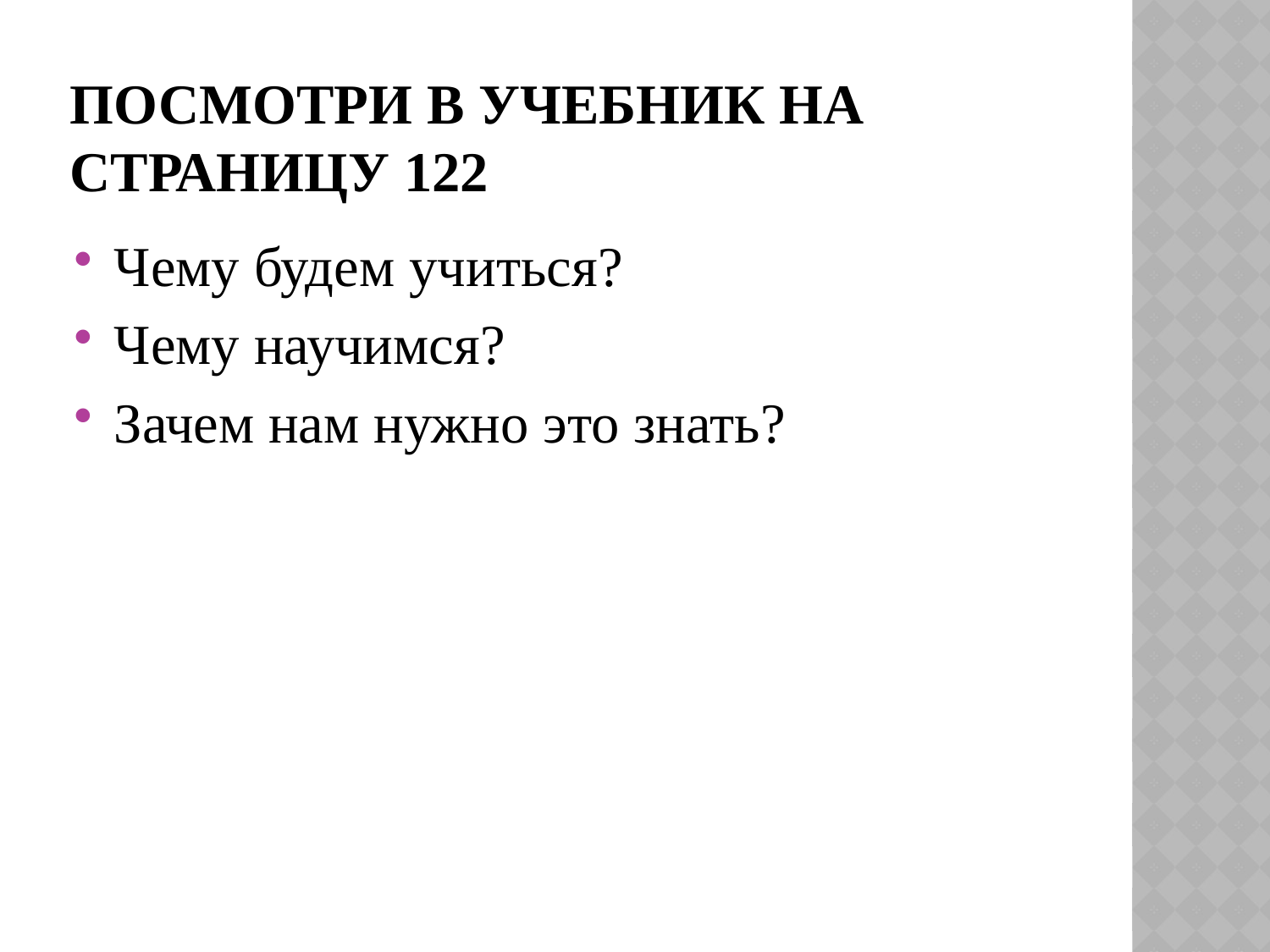

# Посмотри в учебник на страницу 122
Чему будем учиться?
Чему научимся?
Зачем нам нужно это знать?